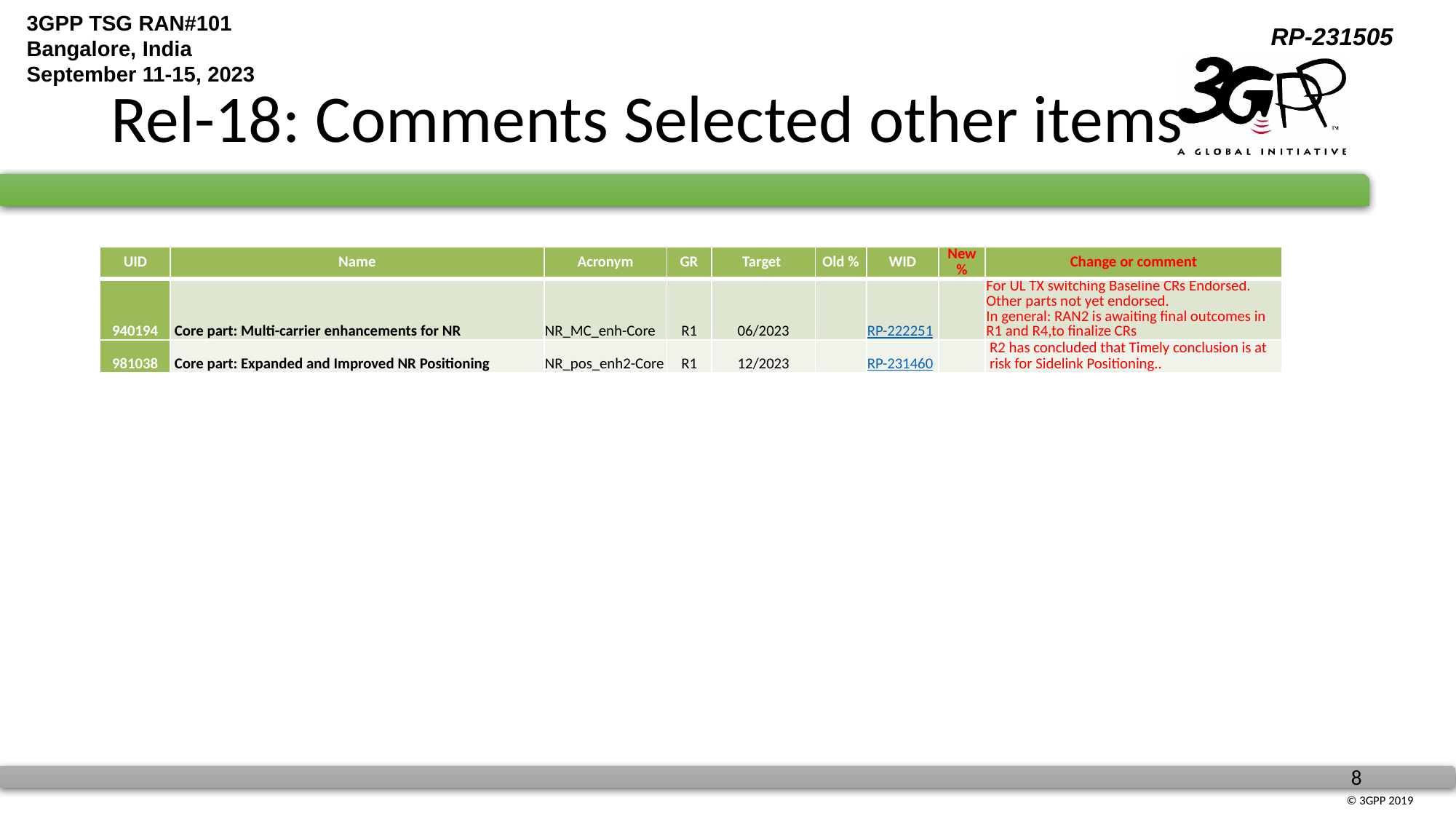

# Rel-18: Comments Selected other items
| UID | Name | Acronym | GR | Target | Old % | WID | New % | Change or comment |
| --- | --- | --- | --- | --- | --- | --- | --- | --- |
| 940194 | Core part: Multi-carrier enhancements for NR | NR\_MC\_enh-Core | R1 | 06/2023 |  | RP-222251 |  | For UL TX switching Baseline CRs Endorsed. Other parts not yet endorsed. In general: RAN2 is awaiting final outcomes in R1 and R4,to finalize CRs |
| 981038 | Core part: Expanded and Improved NR Positioning | NR\_pos\_enh2-Core | R1 | 12/2023 |  | RP-231460 |  | R2 has concluded that Timely conclusion is at risk for Sidelink Positioning.. |